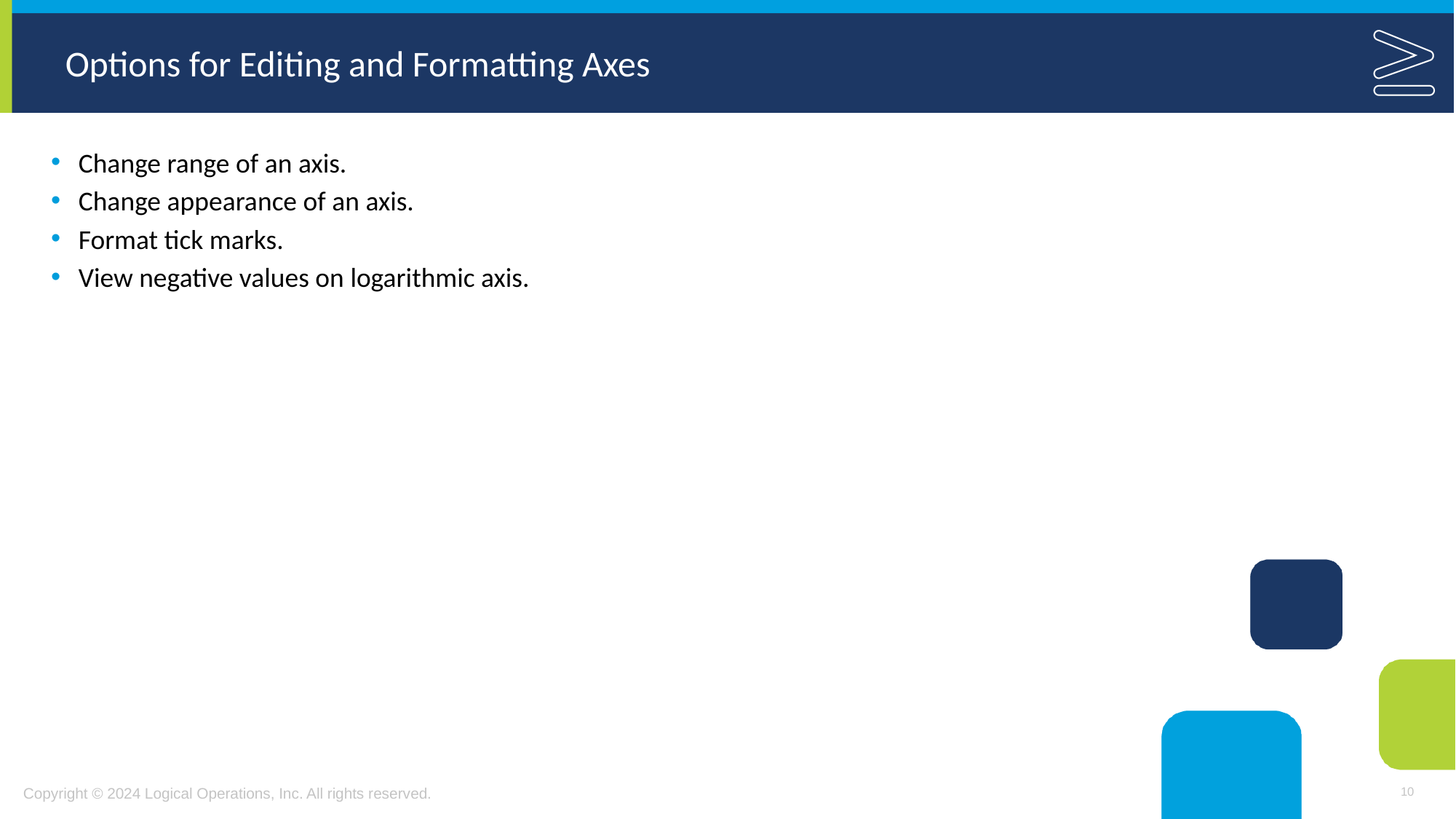

# Options for Editing and Formatting Axes
Change range of an axis.
Change appearance of an axis.
Format tick marks.
View negative values on logarithmic axis.
10